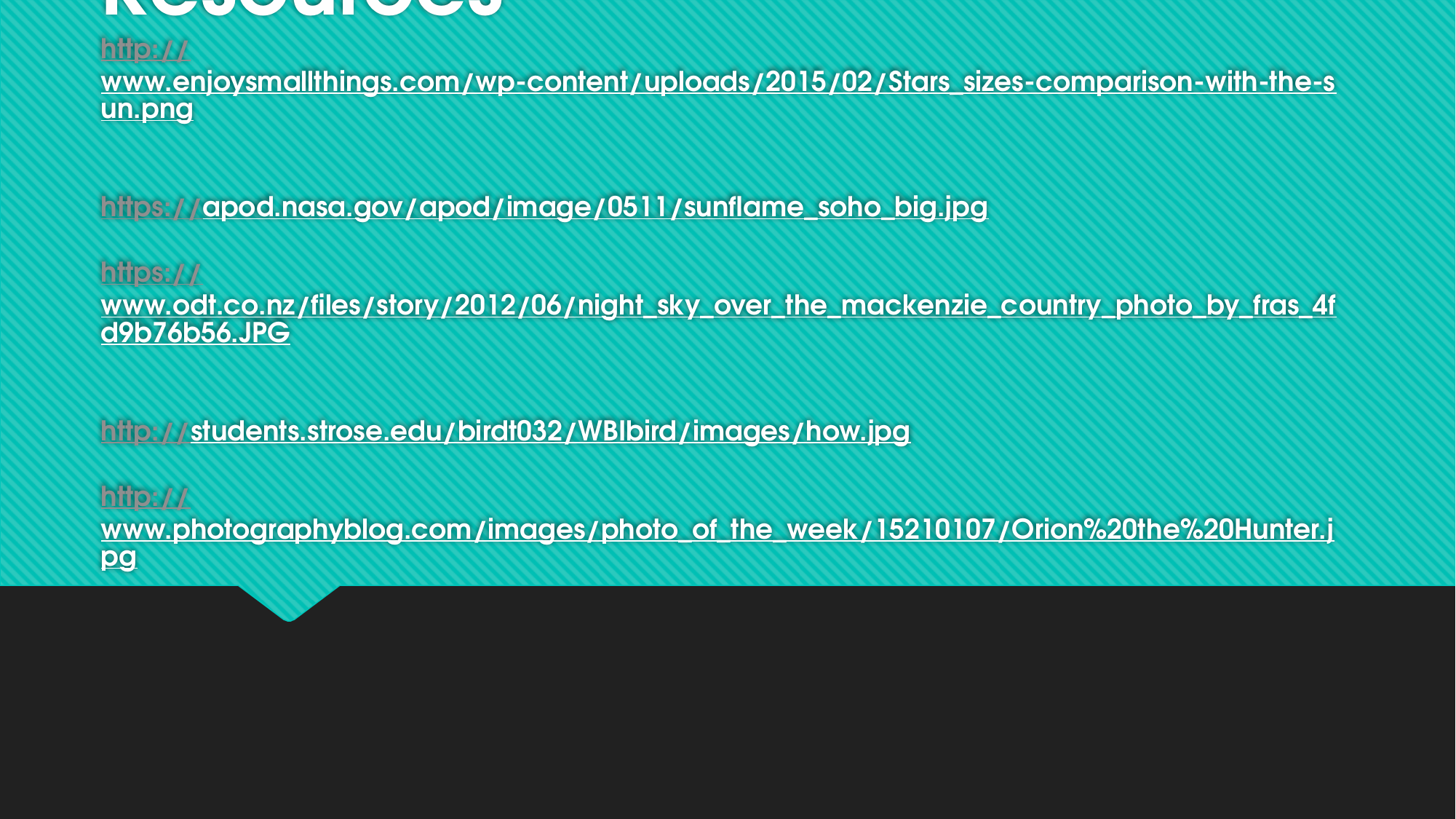

# Resources http://www.enjoysmallthings.com/wp-content/uploads/2015/02/Stars_sizes-comparison-with-the-sun.png https://apod.nasa.gov/apod/image/0511/sunflame_soho_big.jpg https://www.odt.co.nz/files/story/2012/06/night_sky_over_the_mackenzie_country_photo_by_fras_4fd9b76b56.JPG http://students.strose.edu/birdt032/WBIbird/images/how.jpg http://www.photographyblog.com/images/photo_of_the_week/15210107/Orion%20the%20Hunter.jpg